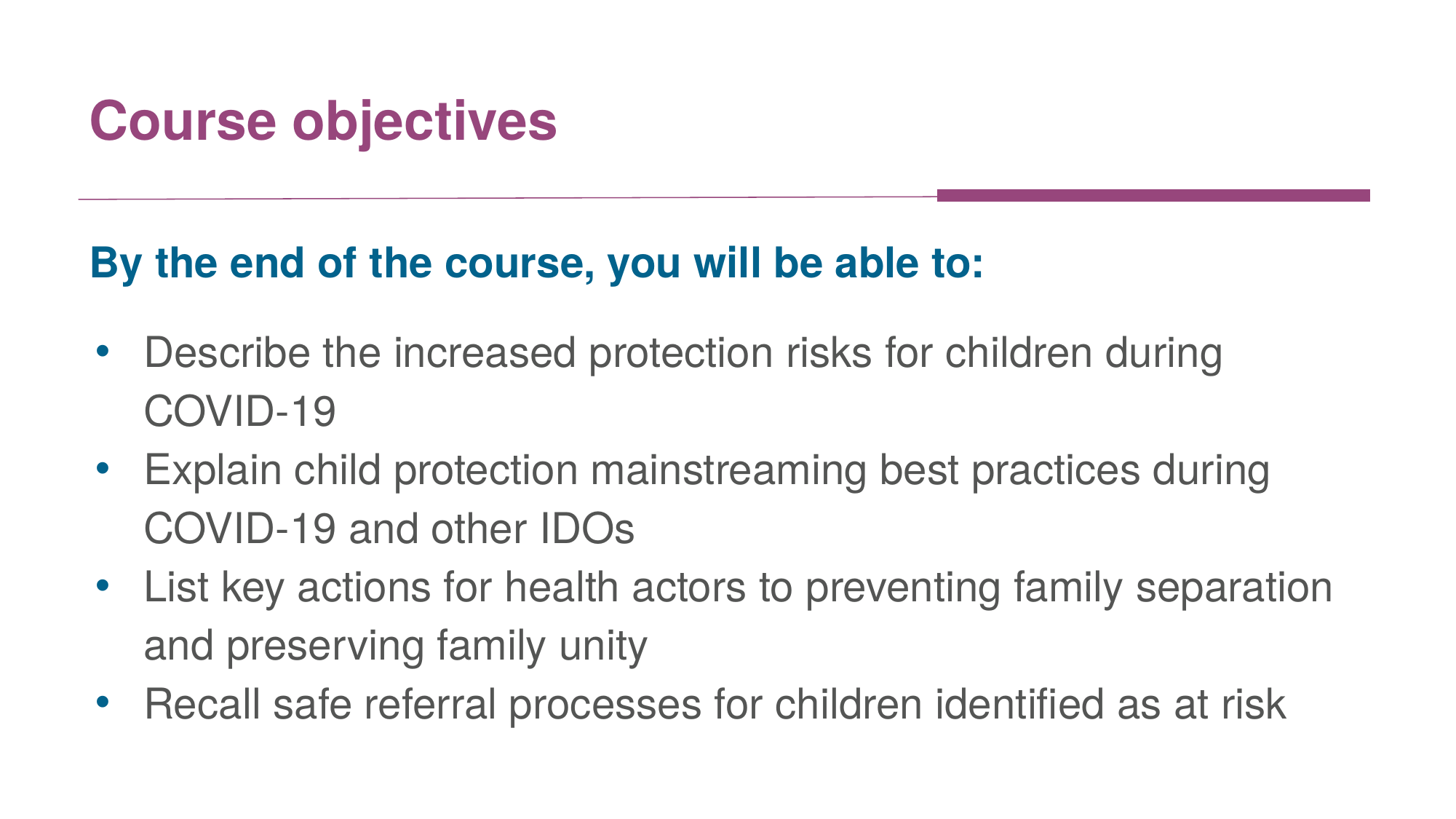

# Course objectives
By the end of the course, you will be able to:
Describe the increased protection risks for children during COVID-19
Explain child protection mainstreaming best practices during COVID-19 and other IDOs
List key actions for health actors to preventing family separation and preserving family unity
Recall safe referral processes for children identified as at risk